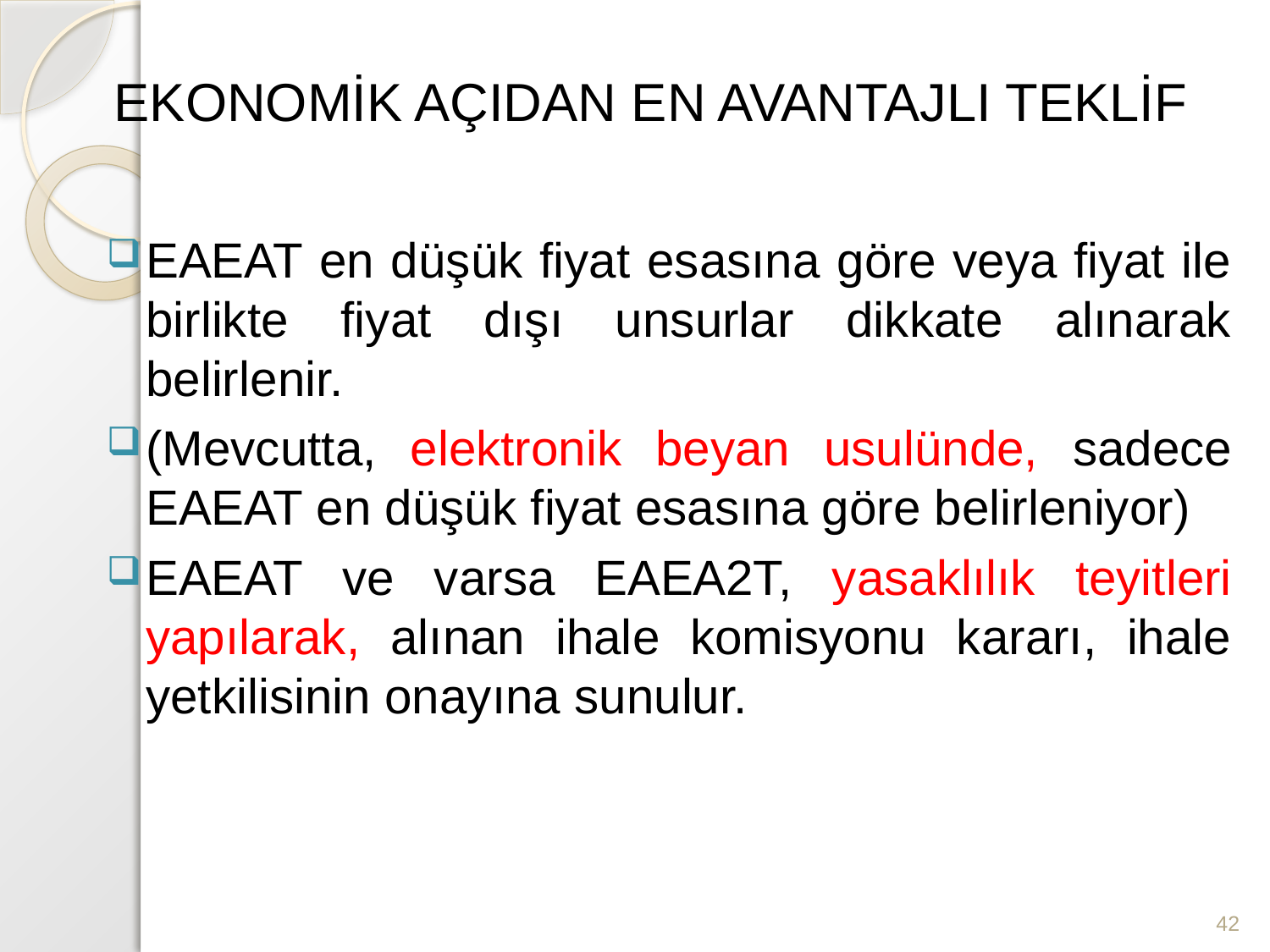

# EKONOMİK AÇIDAN EN AVANTAJLI TEKLİF
EAEAT en düşük fiyat esasına göre veya fiyat ile birlikte fiyat dışı unsurlar dikkate alınarak belirlenir.
(Mevcutta, elektronik beyan usulünde, sadece EAEAT en düşük fiyat esasına göre belirleniyor)
EAEAT ve varsa EAEA2T, yasaklılık teyitleri yapılarak, alınan ihale komisyonu kararı, ihale yetkilisinin onayına sunulur.

42